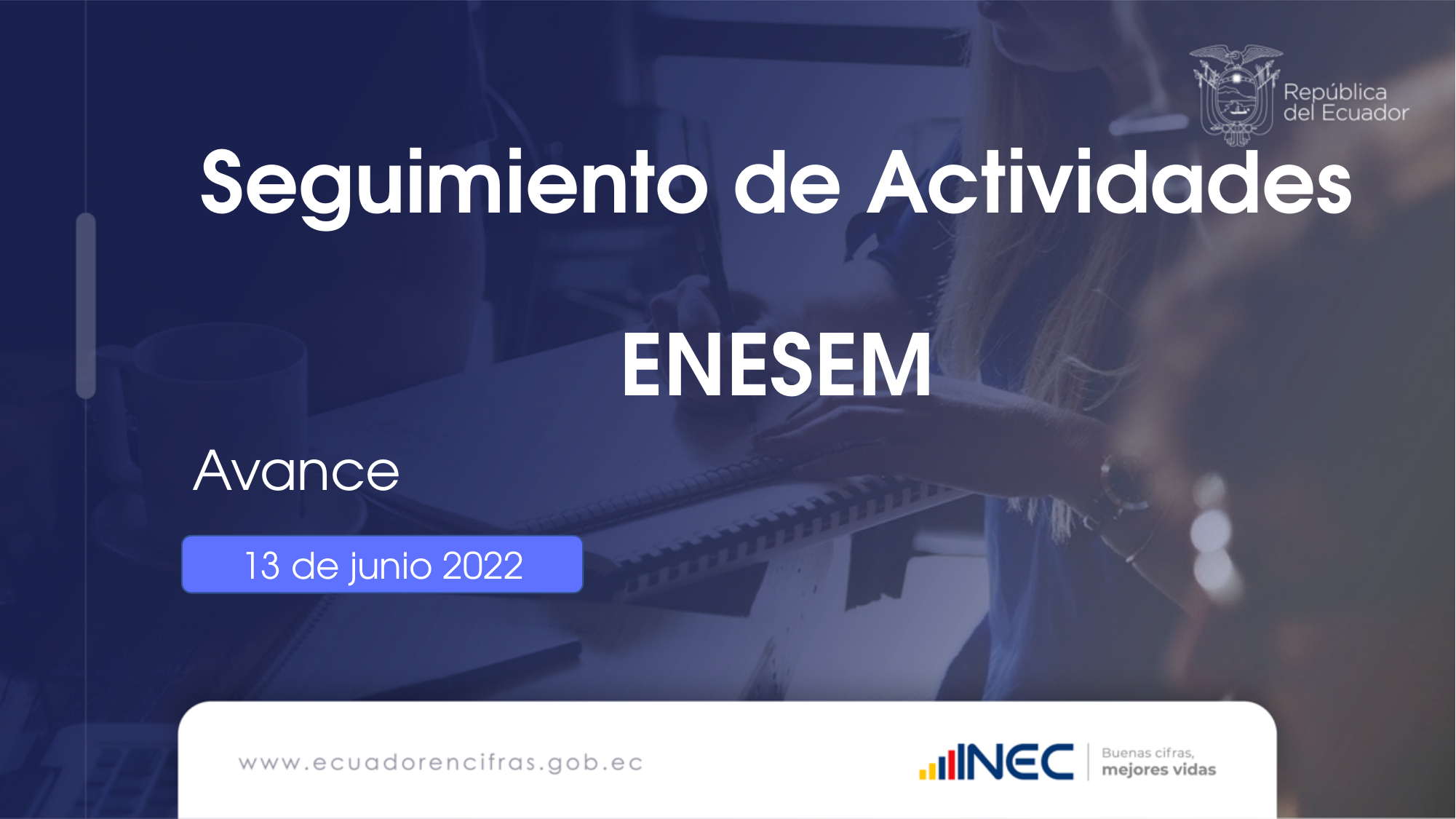

# Seguimiento de Actividades ENESEM
Avance

13 de junio 2022